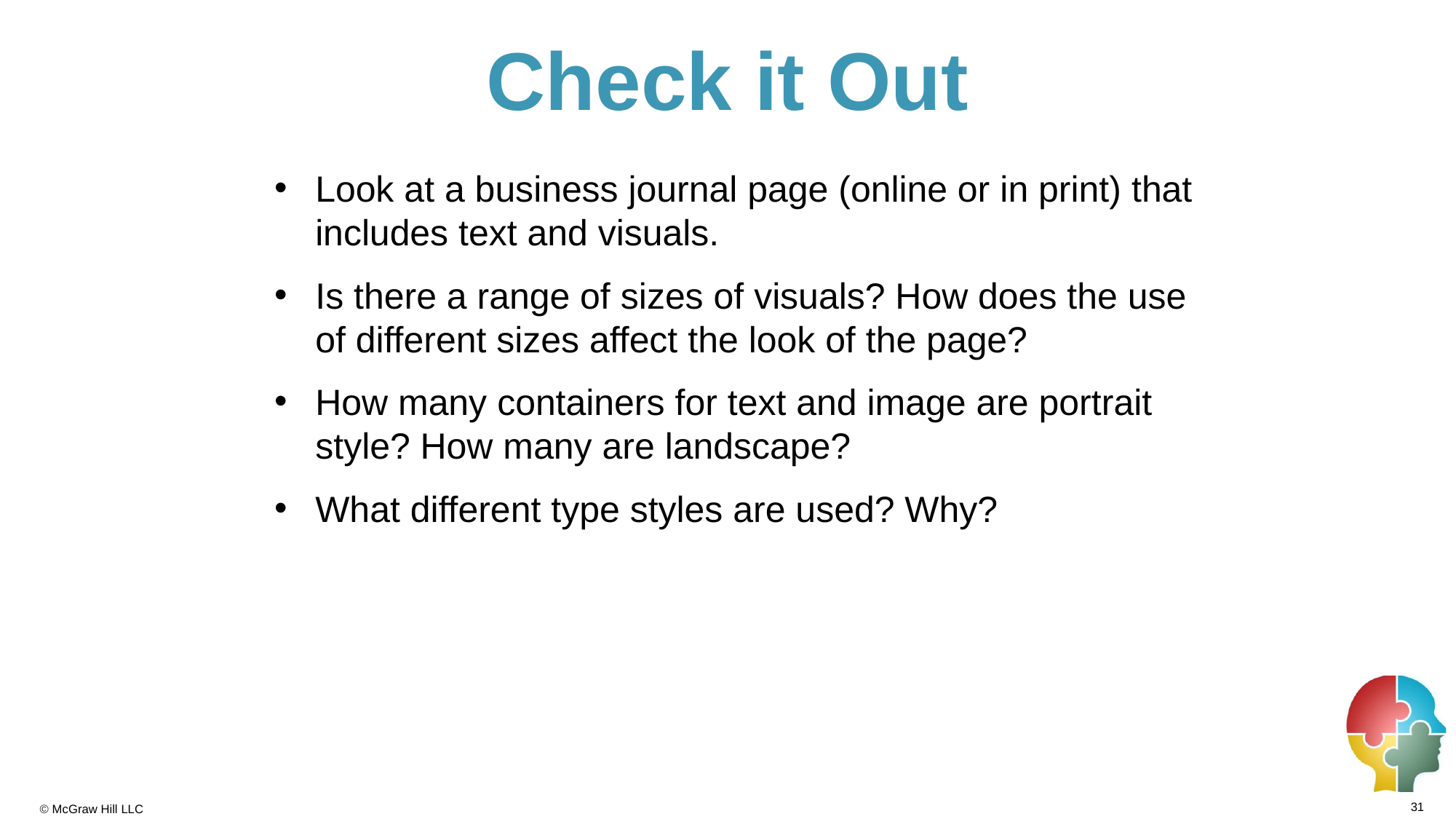

# Check it Out
Look at a business journal page (online or in print) that includes text and visuals.
Is there a range of sizes of visuals? How does the use of different sizes affect the look of the page?
How many containers for text and image are portrait style? How many are landscape?
What different type styles are used? Why?
31